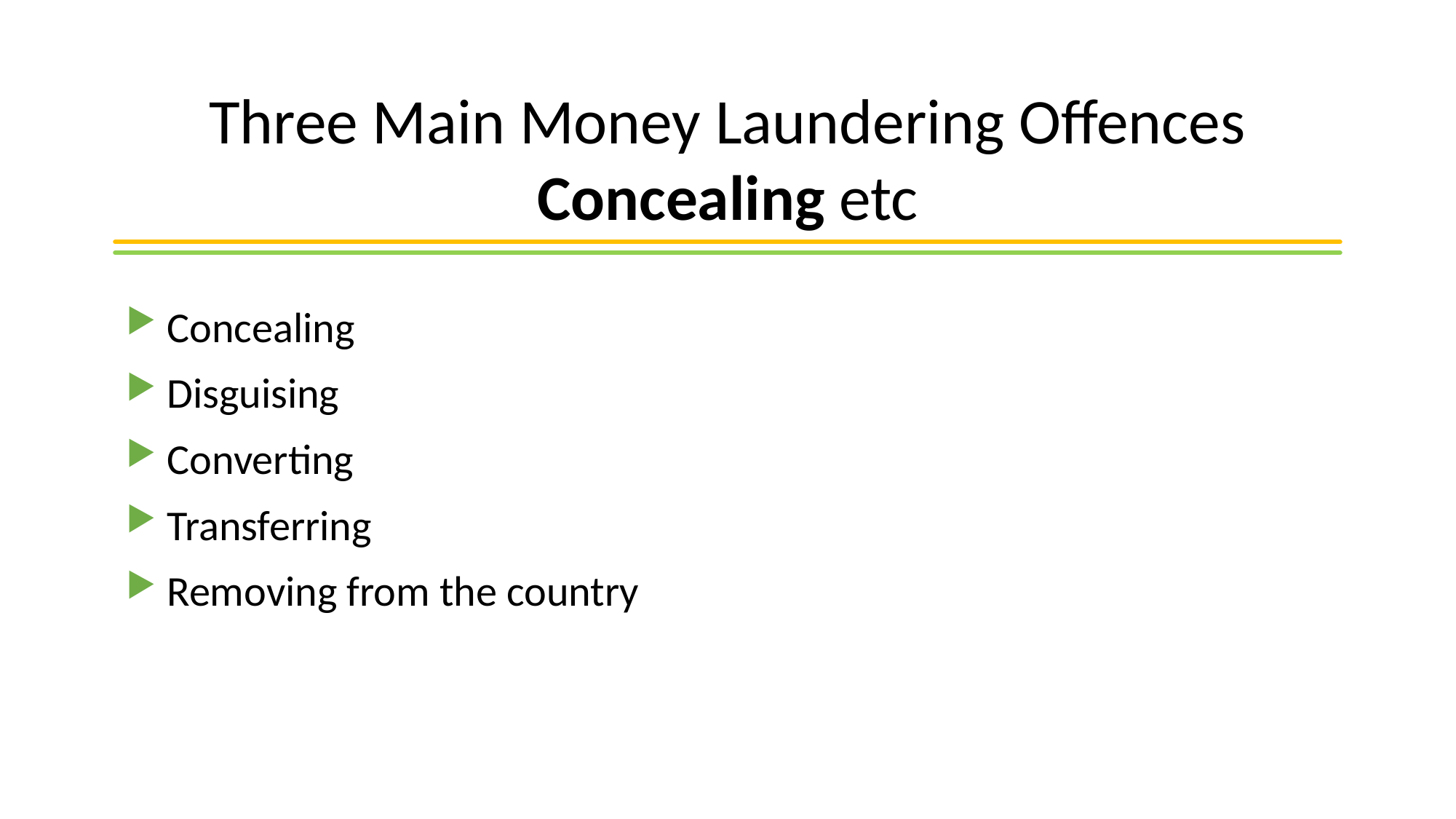

# Three Main Money Laundering Offences Concealing etc
Concealing
Disguising
Converting
Transferring
Removing from the country